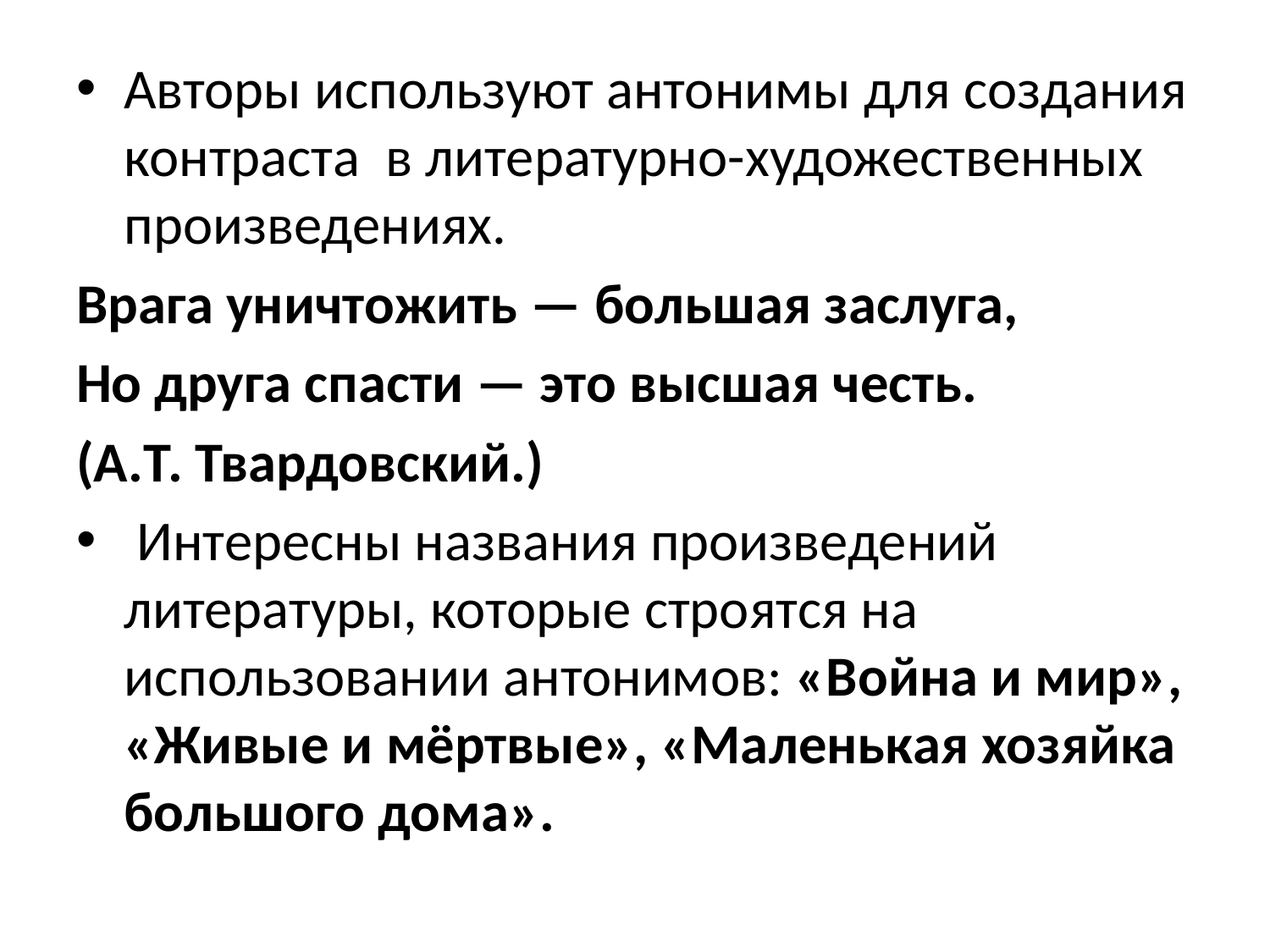

Авторы используют антонимы для создания контраста  в литературно-художественных произведениях.
Врага уничтожить — большая заслуга,
Но друга спасти — это высшая честь.
(А.Т. Твардовский.)
 Интересны названия произведений литературы, которые строятся на использовании антонимов: «Война и мир», «Живые и мёртвые», «Маленькая хозяйка большого дома».